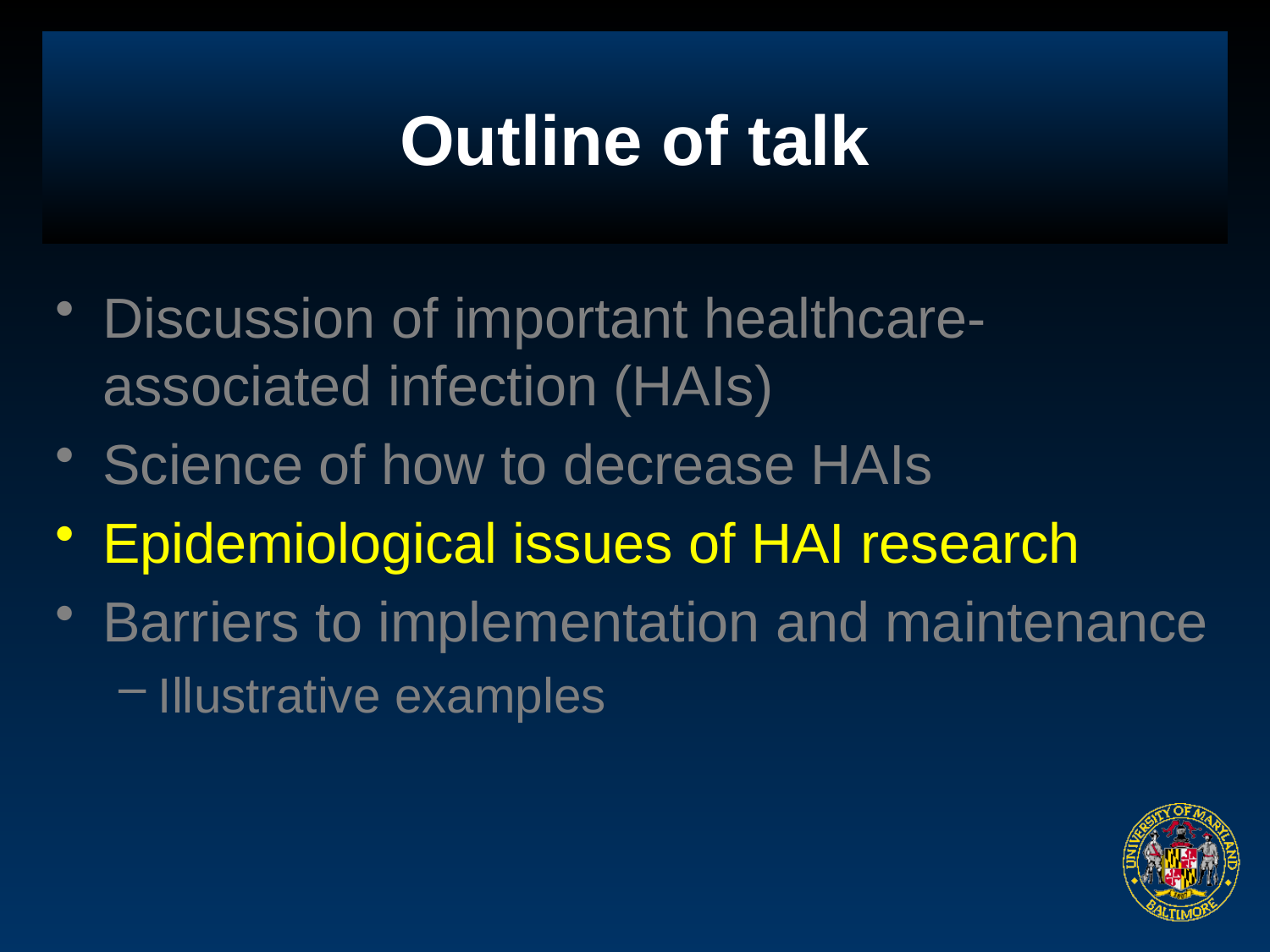

# Outline of talk
Discussion of important healthcare-associated infection (HAIs)
Science of how to decrease HAIs
Epidemiological issues of HAI research
Barriers to implementation and maintenance
Illustrative examples